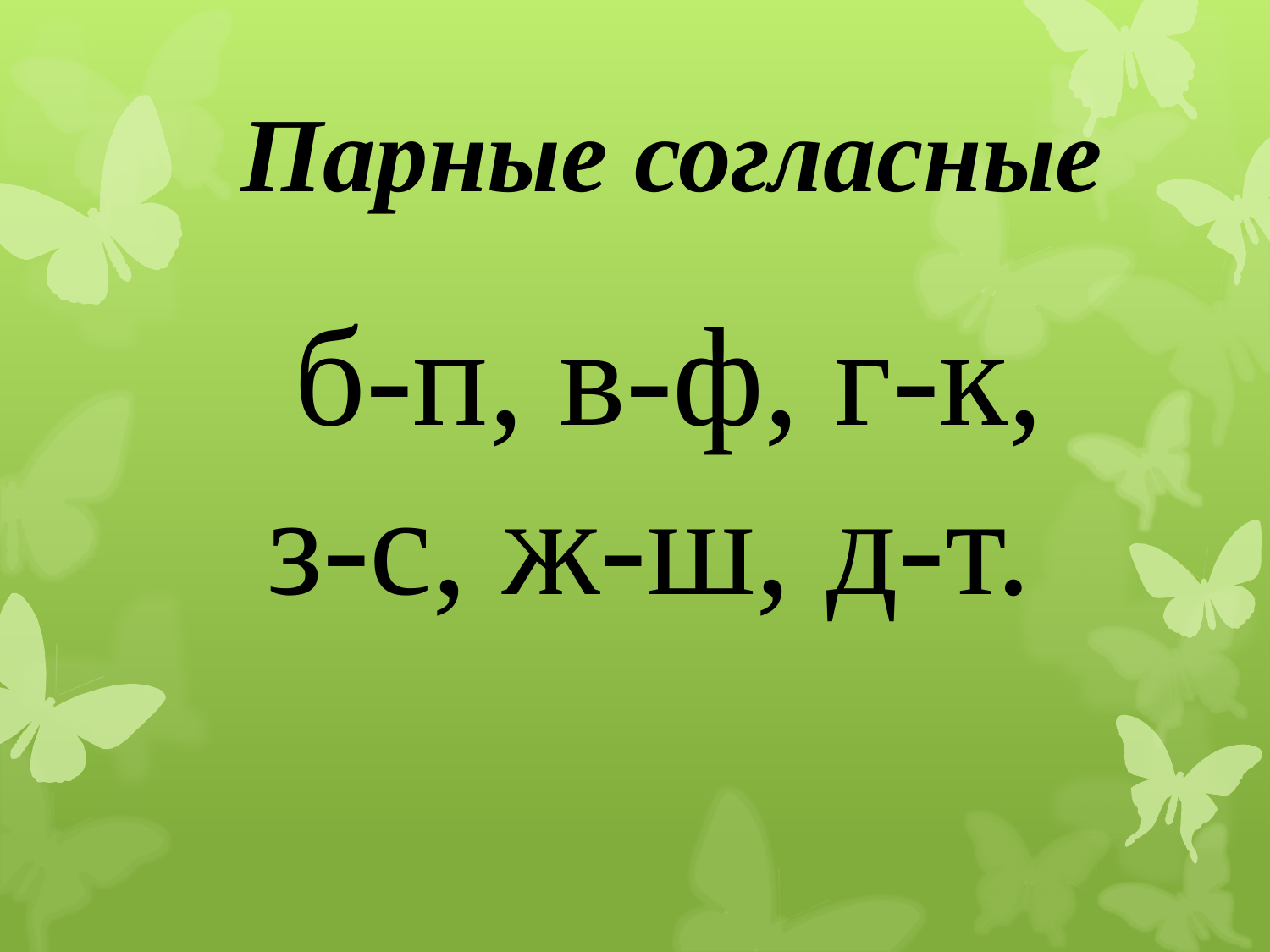

Парные согласные

 б-п, в-ф, г-к,
з-с, ж-ш, д-т.